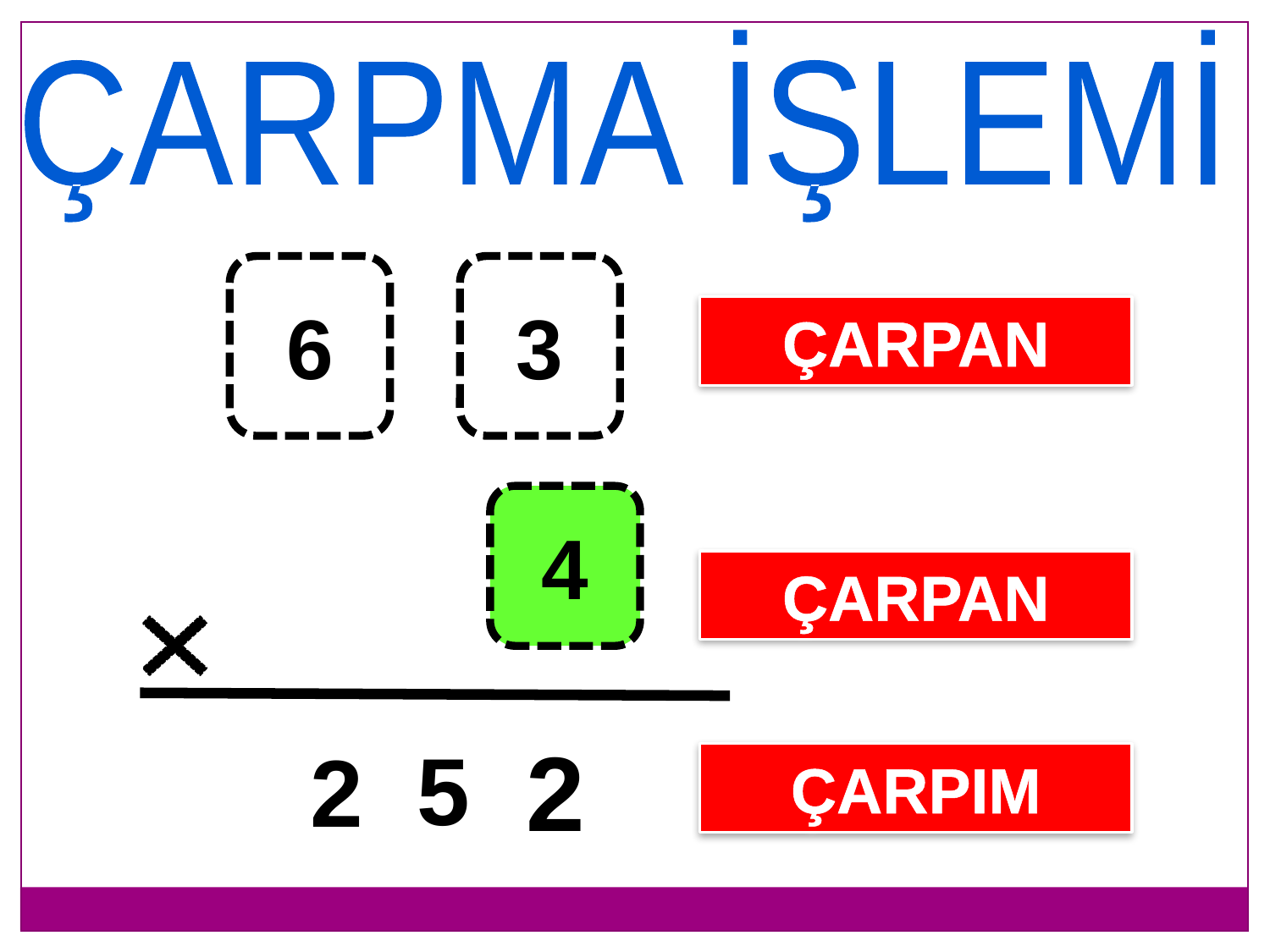

ÇARPMA İŞLEMİ
6
3
ÇARPAN
4
ÇARPAN

2
5
2
ÇARPIM